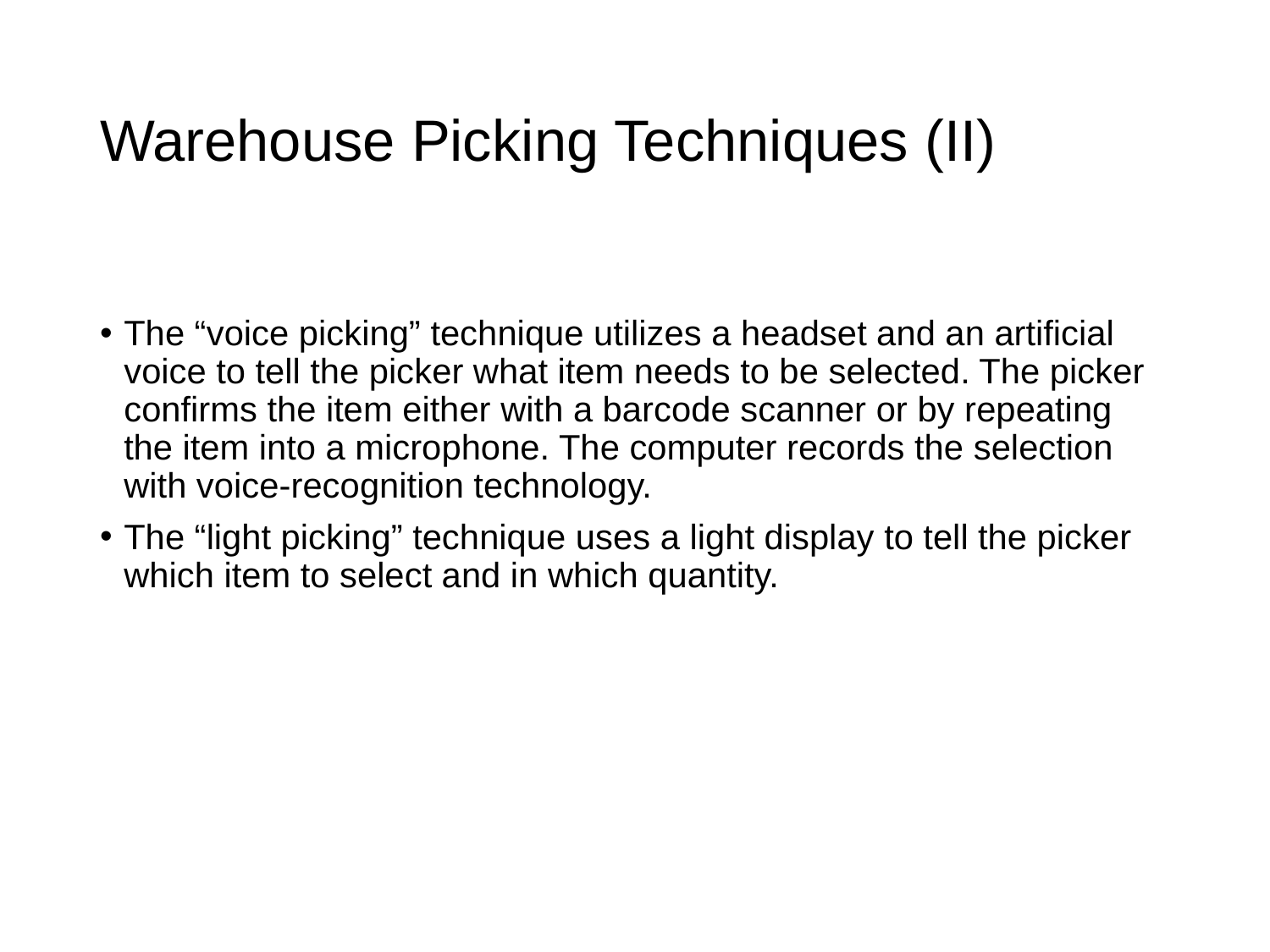

# Warehouse Picking Techniques (II)

The “voice picking” technique utilizes a headset and an artificial voice to tell the picker what item needs to be selected. The picker confirms the item either with a barcode scanner or by repeating the item into a microphone. The computer records the selection with voice-recognition technology.
The “light picking” technique uses a light display to tell the picker which item to select and in which quantity.